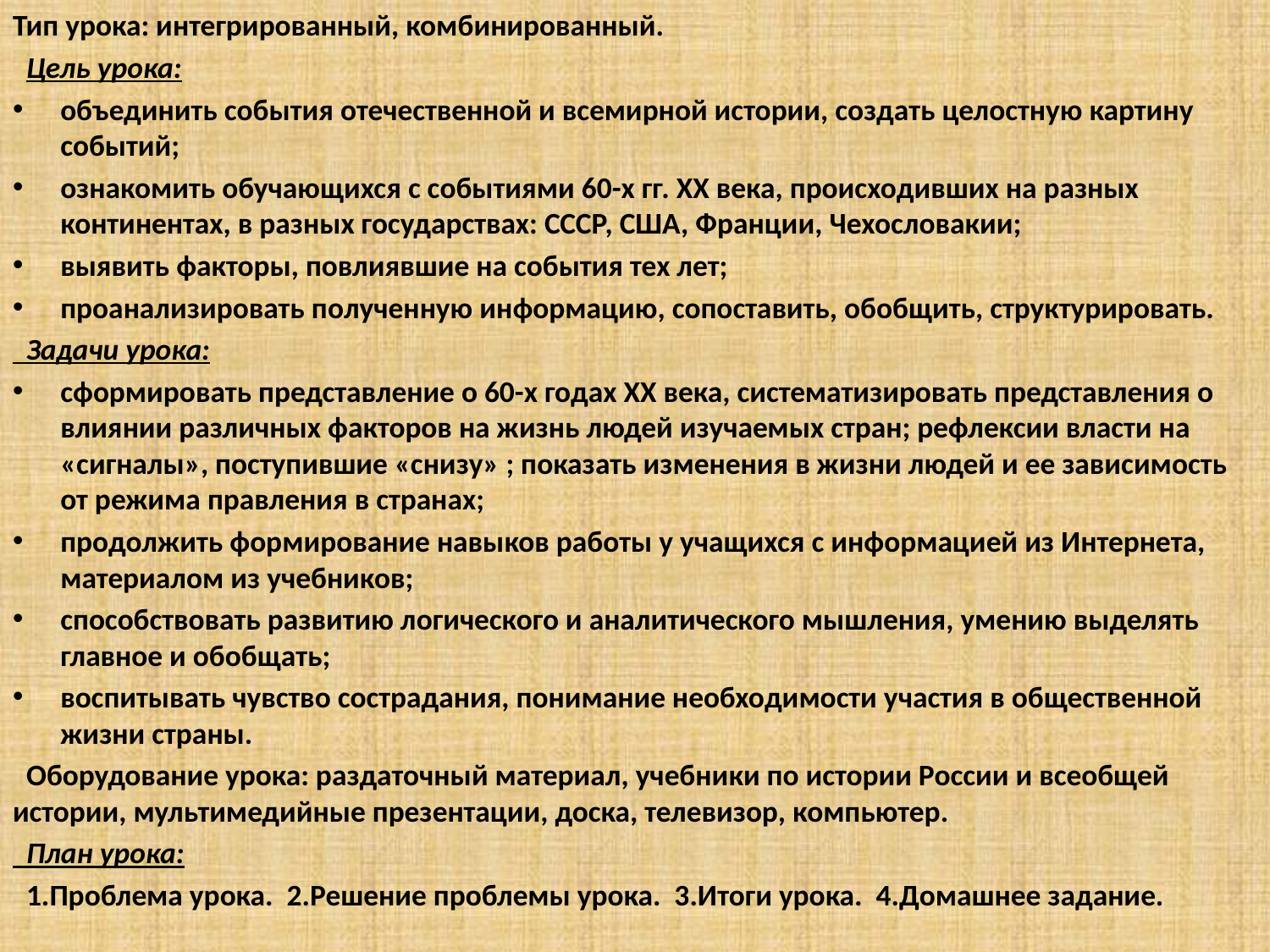

Тип урока: интегрированный, комбинированный.
  Цель урока:
объединить события отечественной и всемирной истории, создать целостную картину событий;
ознакомить обучающихся с событиями 60-х гг. ХХ века, происходивших на разных континентах, в разных государствах: СССР, США, Франции, Чехословакии;
выявить факторы, повлиявшие на события тех лет;
проанализировать полученную информацию, сопоставить, обобщить, структурировать.
  Задачи урока:
сформировать представление о 60-х годах ХХ века, систематизировать представления о влиянии различных факторов на жизнь людей изучаемых стран; рефлексии власти на «сигналы», поступившие «снизу» ; показать изменения в жизни людей и ее зависимость от режима правления в странах;
продолжить формирование навыков работы у учащихся с информацией из Интернета,  материалом из учебников;
способствовать развитию логического и аналитического мышления, умению выделять главное и обобщать;
воспитывать чувство сострадания, понимание необходимости участия в общественной жизни страны.
  Оборудование урока: раздаточный материал, учебники по истории России и всеобщей истории, мультимедийные презентации, доска, телевизор, компьютер.
  План урока:
  1.Проблема урока.  2.Решение проблемы урока.  3.Итоги урока.  4.Домашнее задание.